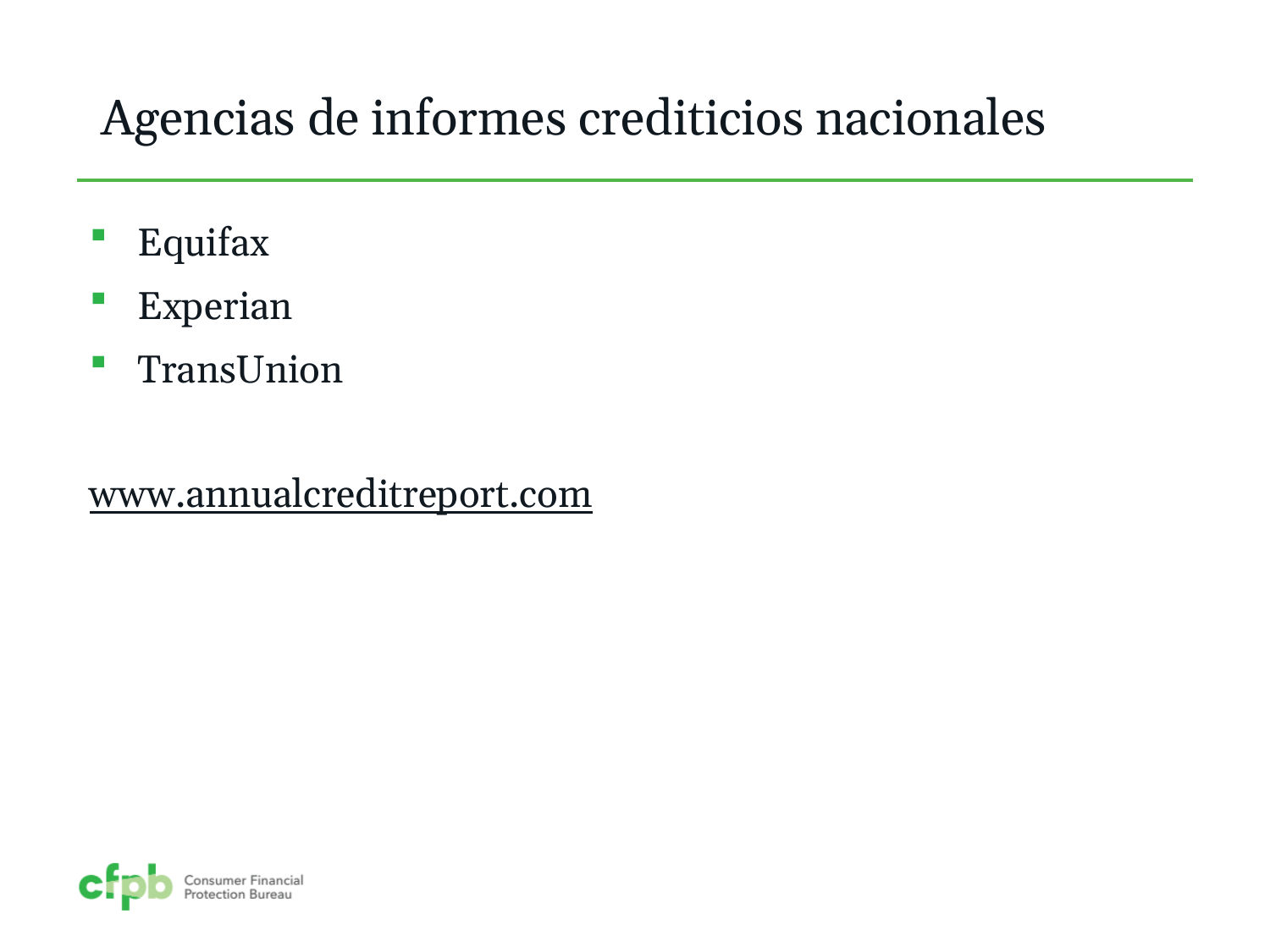

# Agencias de informes crediticios nacionales
Equifax
Experian
TransUnion

www.annualcreditreport.com